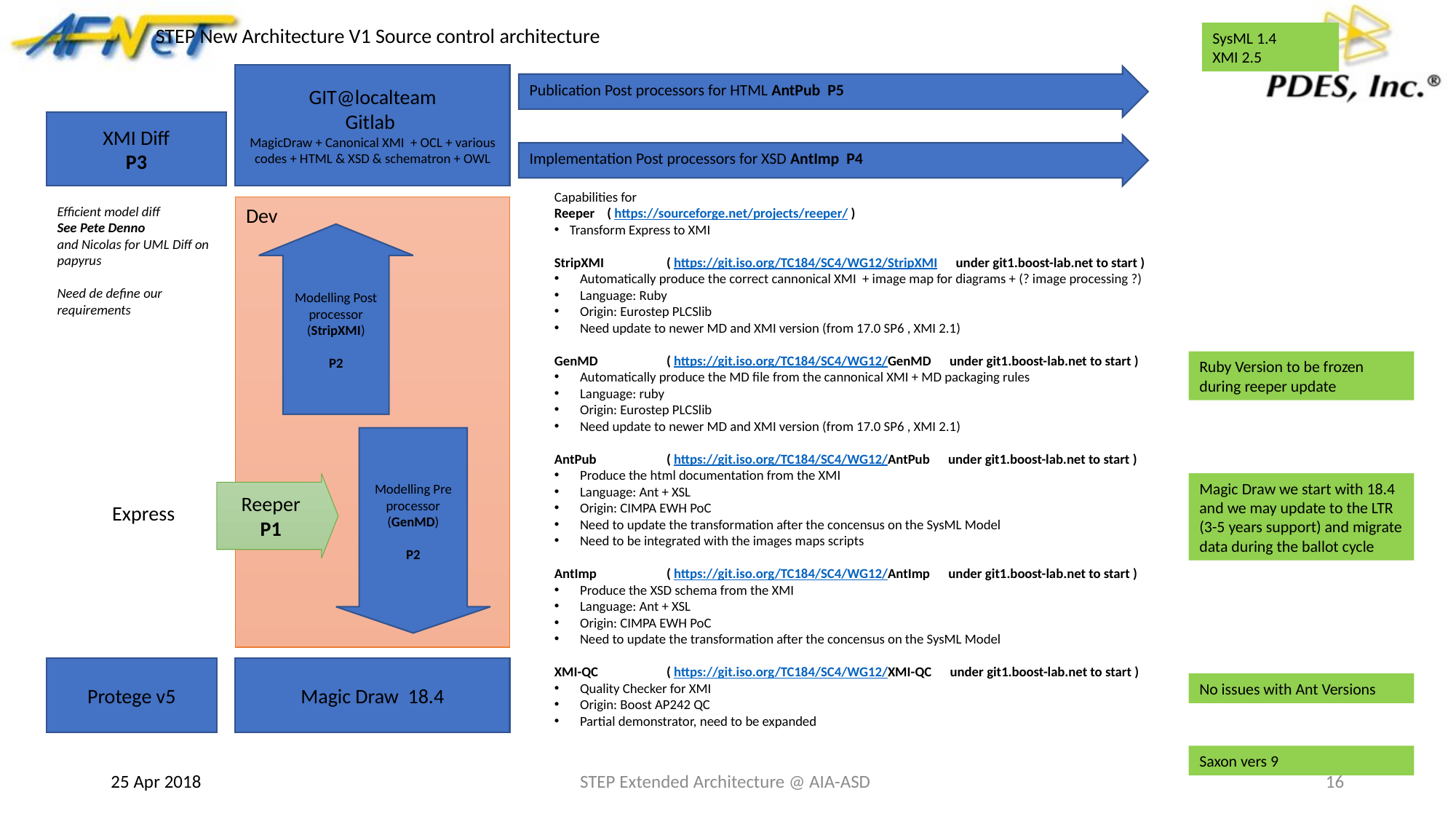

STEP New Architecture V1 Source control architecture
SysML 1.4
XMI 2.5
GIT@localteam
Gitlab
MagicDraw + Canonical XMI  + OCL + various codes + HTML & XSD & schematron + OWL
Publication Post processors for HTML AntPub  P5
XMI Diff
P3
Implementation Post processors for XSD AntImp  P4
Capabilities for
Reeper    ( https://sourceforge.net/projects/reeper/ )
Transform Express to XMI

StripXMI	 ( https://git.iso.org/TC184/SC4/WG12/StripXMI      under git1.boost-lab.net to start )
Automatically produce the correct cannonical XMI  + image map for diagrams + (? image processing ?)
Language: Ruby
Origin: Eurostep PLCSlib
Need update to newer MD and XMI version (from 17.0 SP6 , XMI 2.1)

GenMD	 ( https://git.iso.org/TC184/SC4/WG12/GenMD      under git1.boost-lab.net to start )
Automatically produce the MD file from the cannonical XMI + MD packaging rules
Language: ruby
Origin: Eurostep PLCSlib
Need update to newer MD and XMI version (from 17.0 SP6 , XMI 2.1)

AntPub	 ( https://git.iso.org/TC184/SC4/WG12/AntPub      under git1.boost-lab.net to start )
Produce the html documentation from the XMI
Language: Ant + XSL
Origin: CIMPA EWH PoC
Need to update the transformation after the concensus on the SysML Model
Need to be integrated with the images maps scripts

AntImp	 ( https://git.iso.org/TC184/SC4/WG12/AntImp      under git1.boost-lab.net to start )
Produce the XSD schema from the XMI
Language: Ant + XSL
Origin: CIMPA EWH PoC
Need to update the transformation after the concensus on the SysML Model

XMI-QC	 ( https://git.iso.org/TC184/SC4/WG12/XMI-QC      under git1.boost-lab.net to start )
Quality Checker for XMI
Origin: Boost AP242 QC
Partial demonstrator, need to be expanded
Efficient model diff
See Pete Denno
and Nicolas for UML Diff on papyrus

Need de define our requirements
Dev
Modelling Post processor
(StripXMI)

P2
Ruby Version to be frozen during reeper update
Modelling Pre processor
(GenMD)

P2
Magic Draw we start with 18.4 and we may update to the LTR (3-5 years support) and migrate data during the ballot cycle
Reeper
P1
Express
Protege v5
Magic Draw  18.4
No issues with Ant Versions
Saxon vers 9
25 Apr 2018
STEP Extended Architecture @ AIA-ASD
16